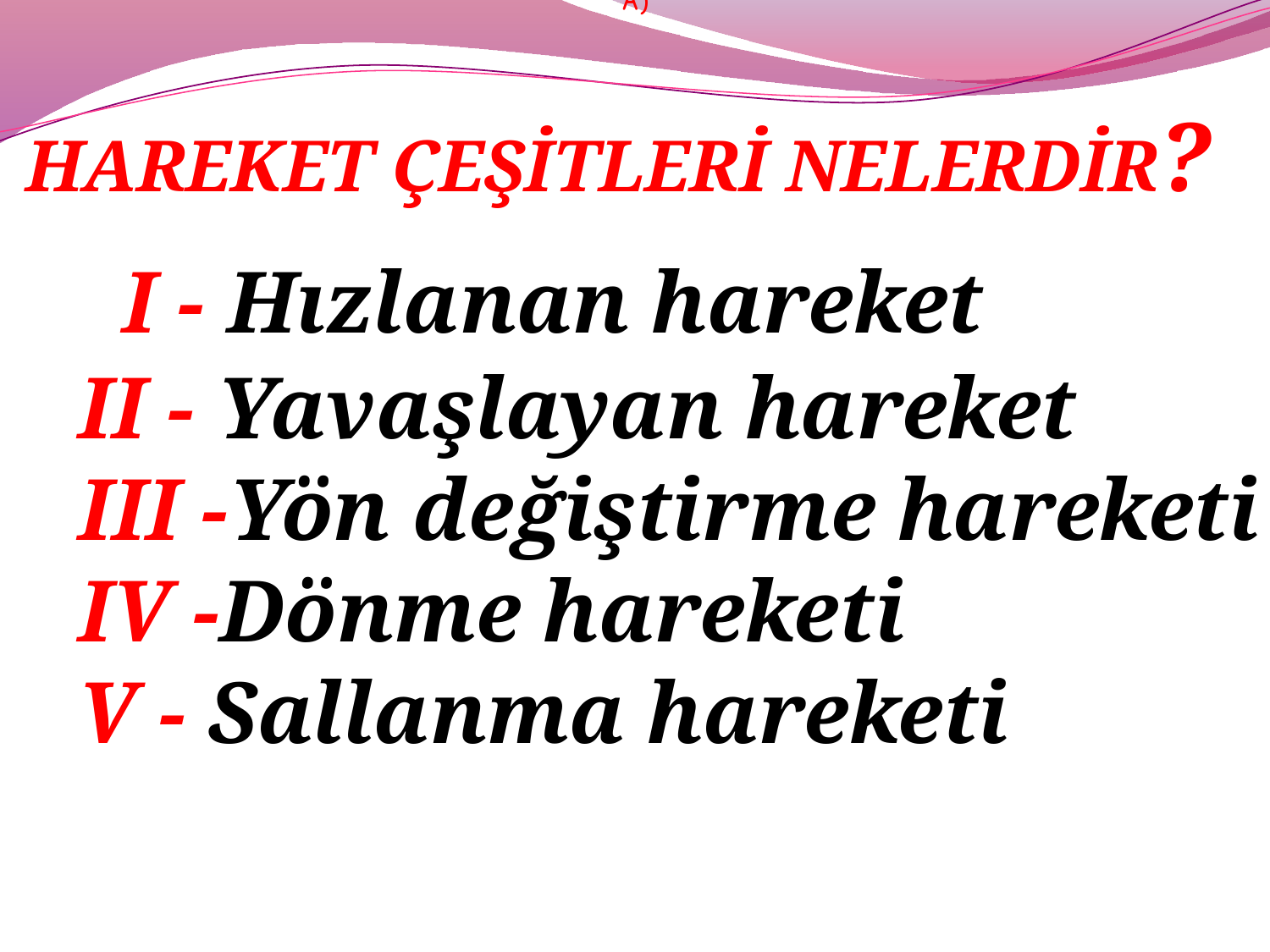

A)
HAREKET ÇEŞİTLERİ NELERDİR?
    I - Hızlanan hareket
   II - Yavaşlayan hareket
   III -Yön değiştirme hareketi
   IV -Dönme hareketi
   V - Sallanma hareketi